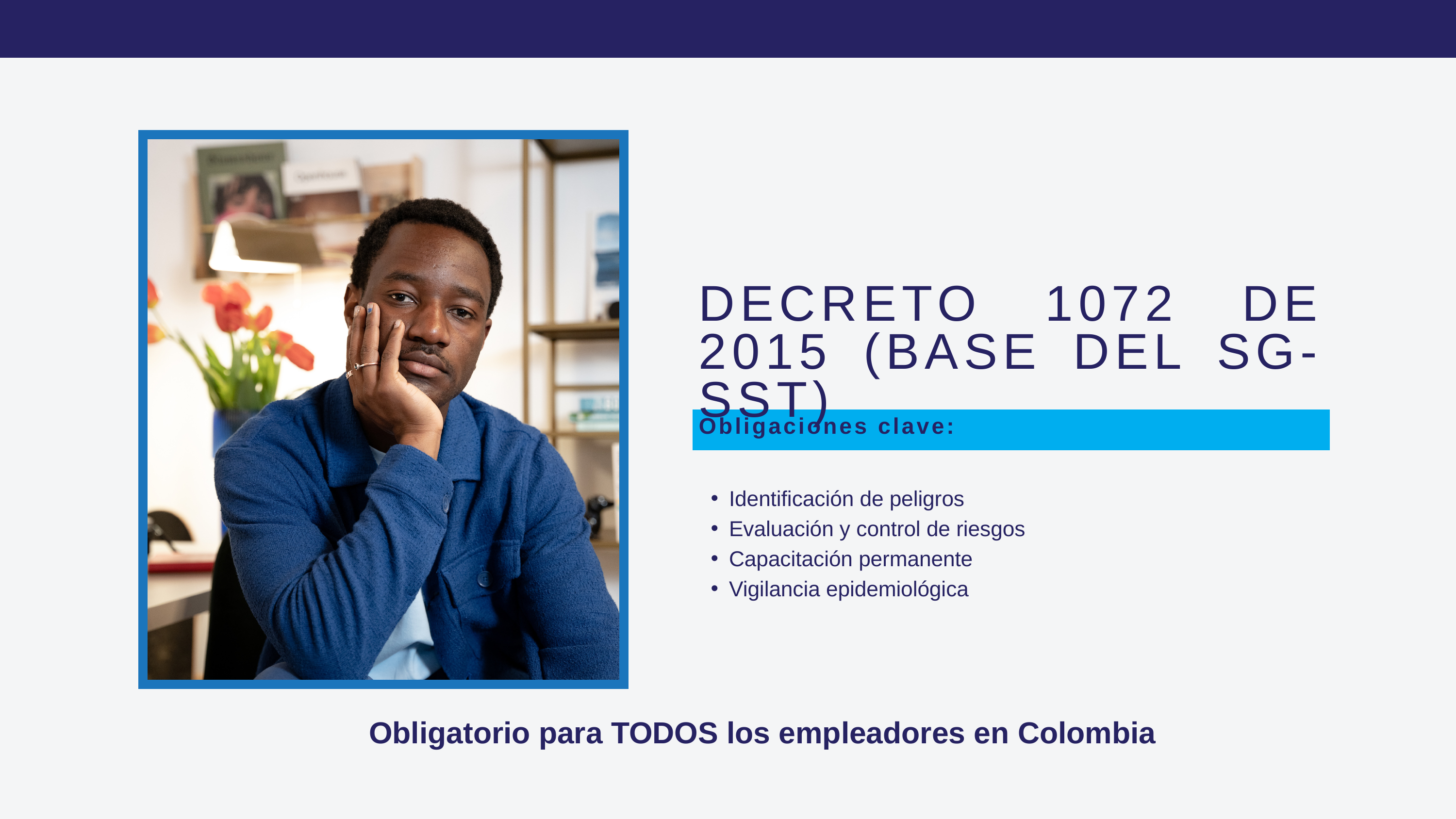

DECRETO 1072 DE 2015 (BASE DEL SG-SST)

Obligaciones clave:

Identificación de peligros
Evaluación y control de riesgos
Capacitación permanente
Vigilancia epidemiológica

Obligatorio para TODOS los empleadores en Colombia